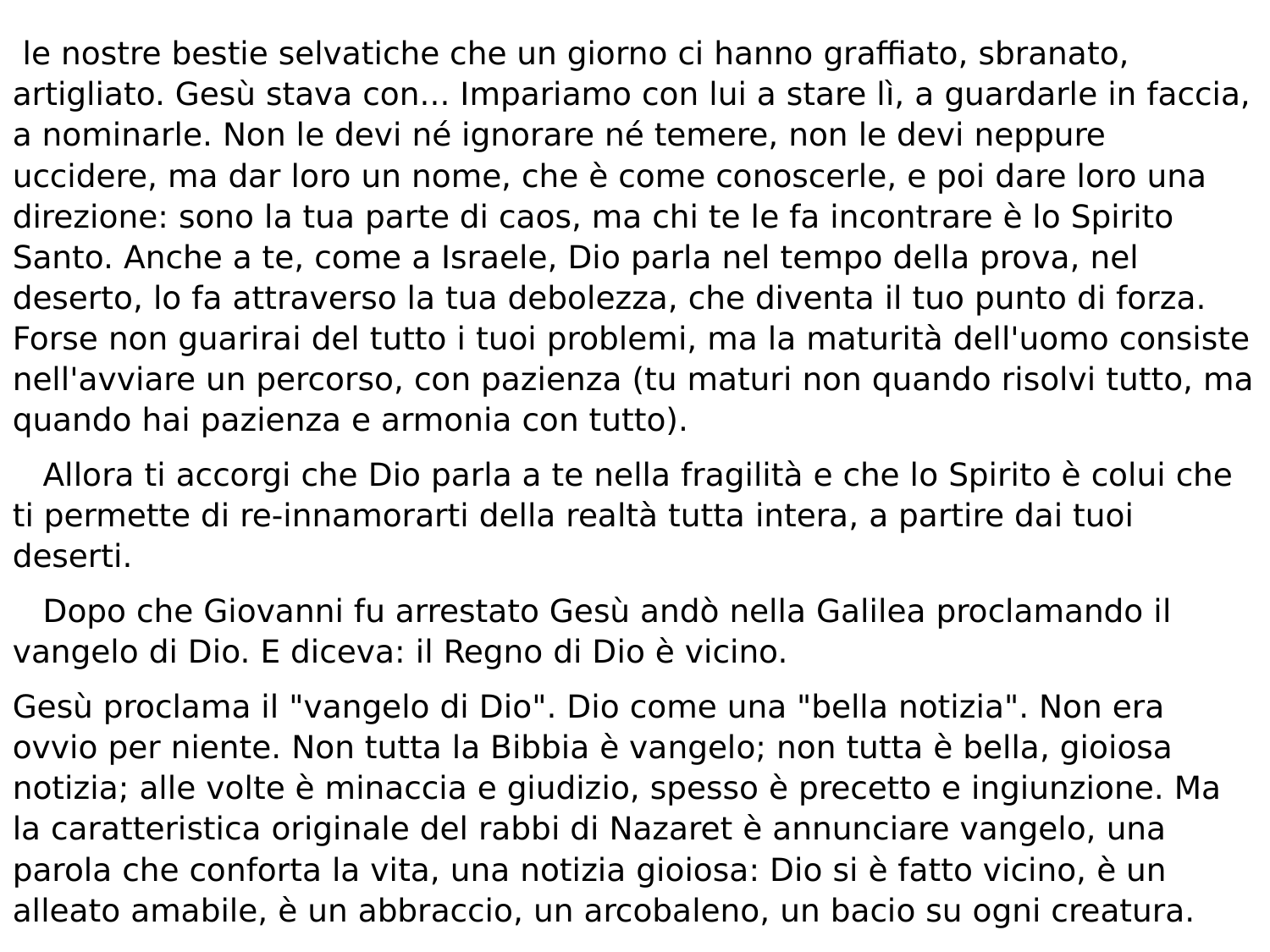

le nostre bestie selvatiche che un giorno ci hanno graffiato, sbranato, artigliato. Gesù stava con... Impariamo con lui a stare lì, a guardarle in faccia, a nominarle. Non le devi né ignorare né temere, non le devi neppure uccidere, ma dar loro un nome, che è come conoscerle, e poi dare loro una direzione: sono la tua parte di caos, ma chi te le fa incontrare è lo Spirito Santo. Anche a te, come a Israele, Dio parla nel tempo della prova, nel deserto, lo fa attraverso la tua debolezza, che diventa il tuo punto di forza. Forse non guarirai del tutto i tuoi problemi, ma la maturità dell'uomo consiste nell'avviare un percorso, con pazienza (tu maturi non quando risolvi tutto, ma quando hai pazienza e armonia con tutto).
   Allora ti accorgi che Dio parla a te nella fragilità e che lo Spirito è colui che ti permette di re-innamorarti della realtà tutta intera, a partire dai tuoi deserti.
   Dopo che Giovanni fu arrestato Gesù andò nella Galilea proclamando il vangelo di Dio. E diceva: il Regno di Dio è vicino.
Gesù proclama il "vangelo di Dio". Dio come una "bella notizia". Non era ovvio per niente. Non tutta la Bibbia è vangelo; non tutta è bella, gioiosa notizia; alle volte è minaccia e giudizio, spesso è precetto e ingiunzione. Ma la caratteristica originale del rabbi di Nazaret è annunciare vangelo, una parola che conforta la vita, una notizia gioiosa: Dio si è fatto vicino, è un alleato amabile, è un abbraccio, un arcobaleno, un bacio su ogni creatura.